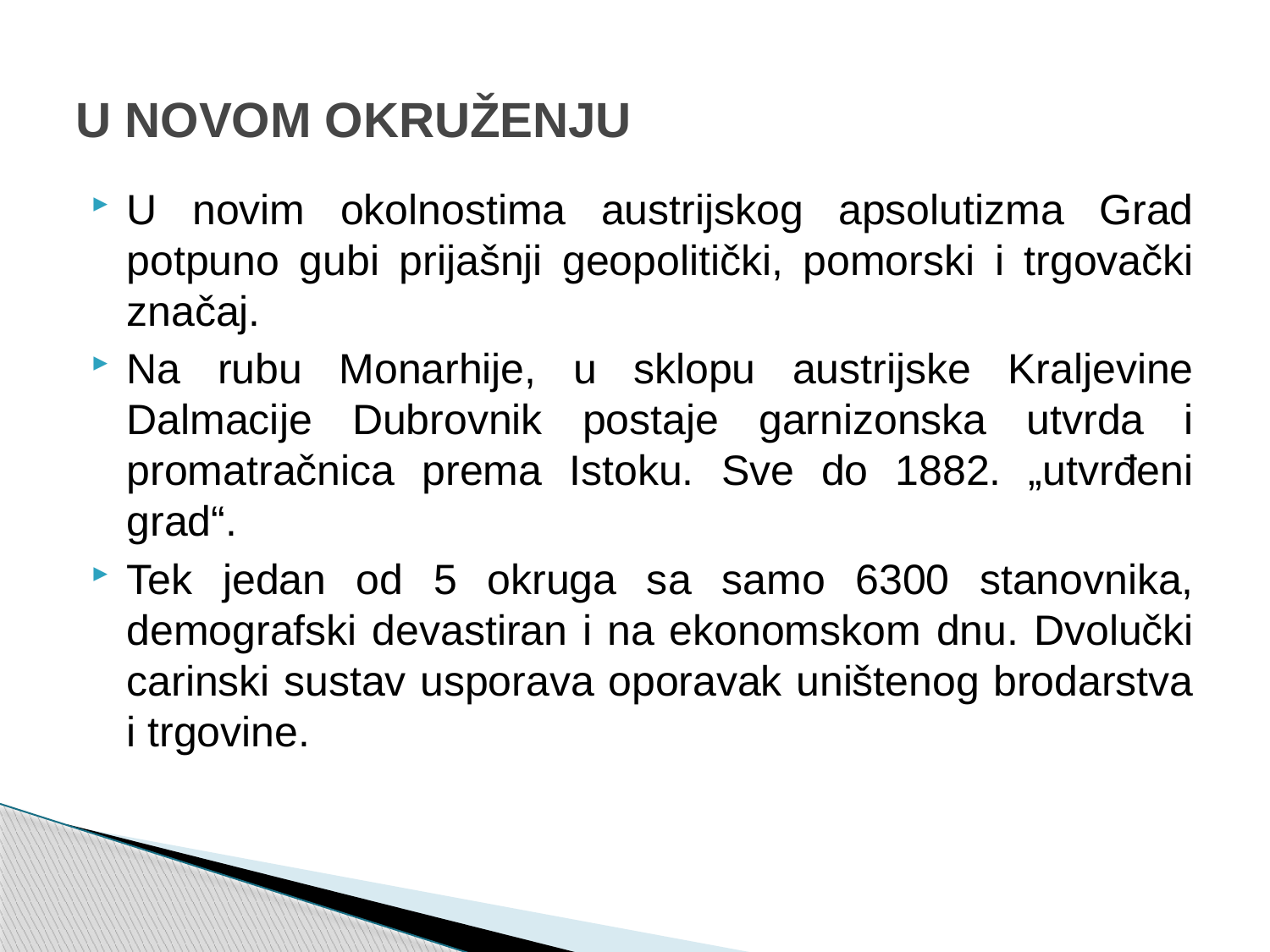

# U NOVOM OKRUŽENJU
U novim okolnostima austrijskog apsolutizma Grad potpuno gubi prijašnji geopolitički, pomorski i trgovački značaj.
Na rubu Monarhije, u sklopu austrijske Kraljevine Dalmacije Dubrovnik postaje garnizonska utvrda i promatračnica prema Istoku. Sve do 1882. „utvrđeni grad“.
Tek jedan od 5 okruga sa samo 6300 stanovnika, demografski devastiran i na ekonomskom dnu. Dvolučki carinski sustav usporava oporavak uništenog brodarstva i trgovine.